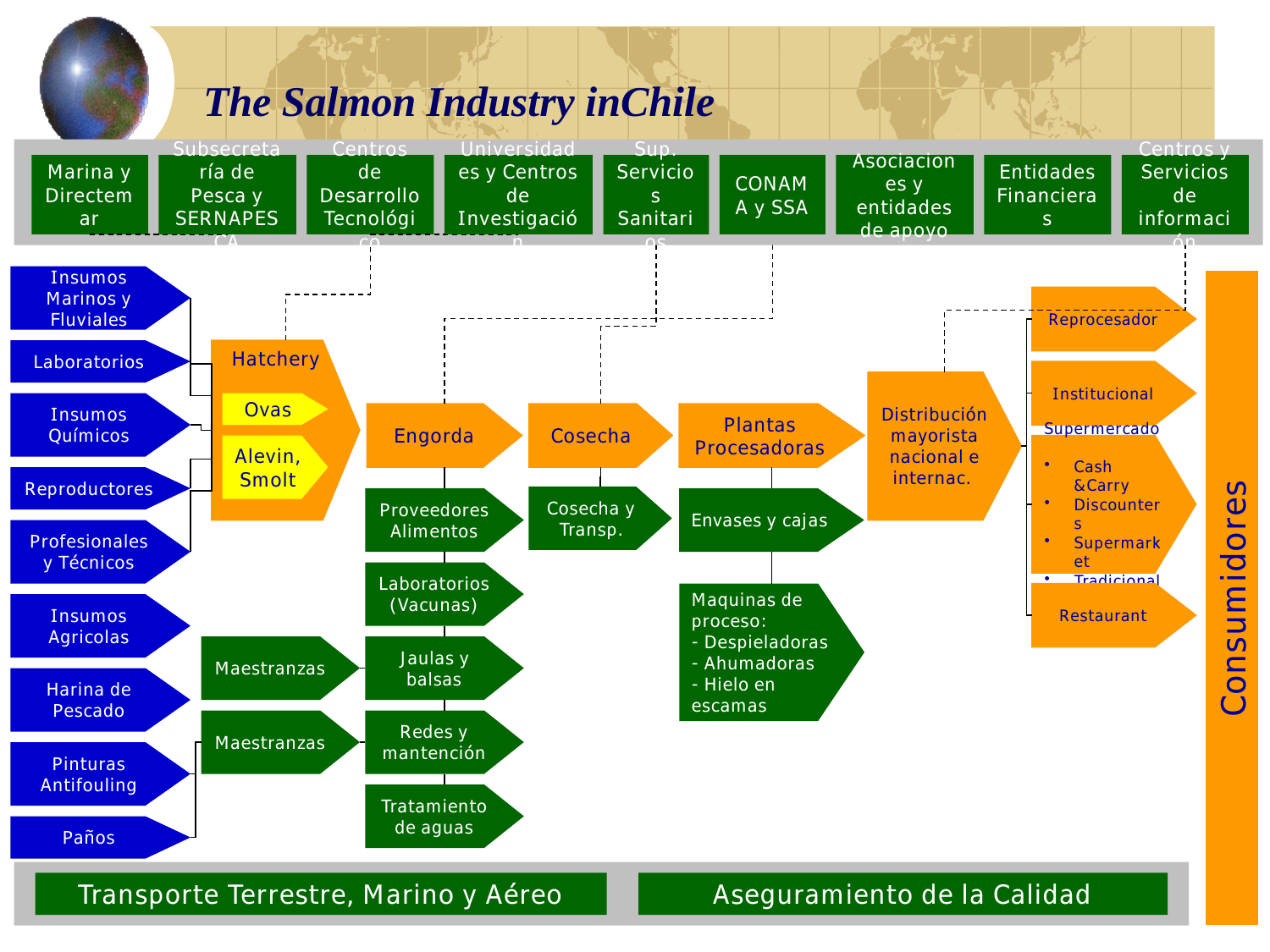

# The Salmon Industry inChile

Marina y Directemar
Subsecretaría de Pesca y SERNAPESCA
Centros de Desarrollo Tecnológico
Universidades y Centros de Investigación
Sup. Servicios Sanitarios
CONAMA y SSA
Asociaciones y entidades de apoyo
Entidades Financieras
Centros y Servicios de información
Insumos Marinos y Fluviales
Laboratorios
Insumos Químicos
Reproductores
Profesionales y Técnicos
Insumos Agricolas
Harina de Pescado
Pinturas Antifouling
Paños
Reprocesador
Hatchery
Institucional
Distribución mayorista nacional e internac.
Ovas
Engorda
Cosecha
Plantas Procesadoras
Alevin, Smolt
Supermercado

Cash &Carry
Discounters
Supermarket
Tradicional
Consumidores
Restaurant
Cosecha y Transp.
Proveedores
Alimentos
Envases y cajas
Laboratorios (Vacunas)
Maquinas de proceso:
- Despieladoras
- Ahumadoras
- Hielo en escamas
Maestranzas
Jaulas y balsas
Maestranzas
Redes y mantención
Tratamiento de aguas

Transporte Terrestre, Marino y Aéreo
Aseguramiento de la Calidad